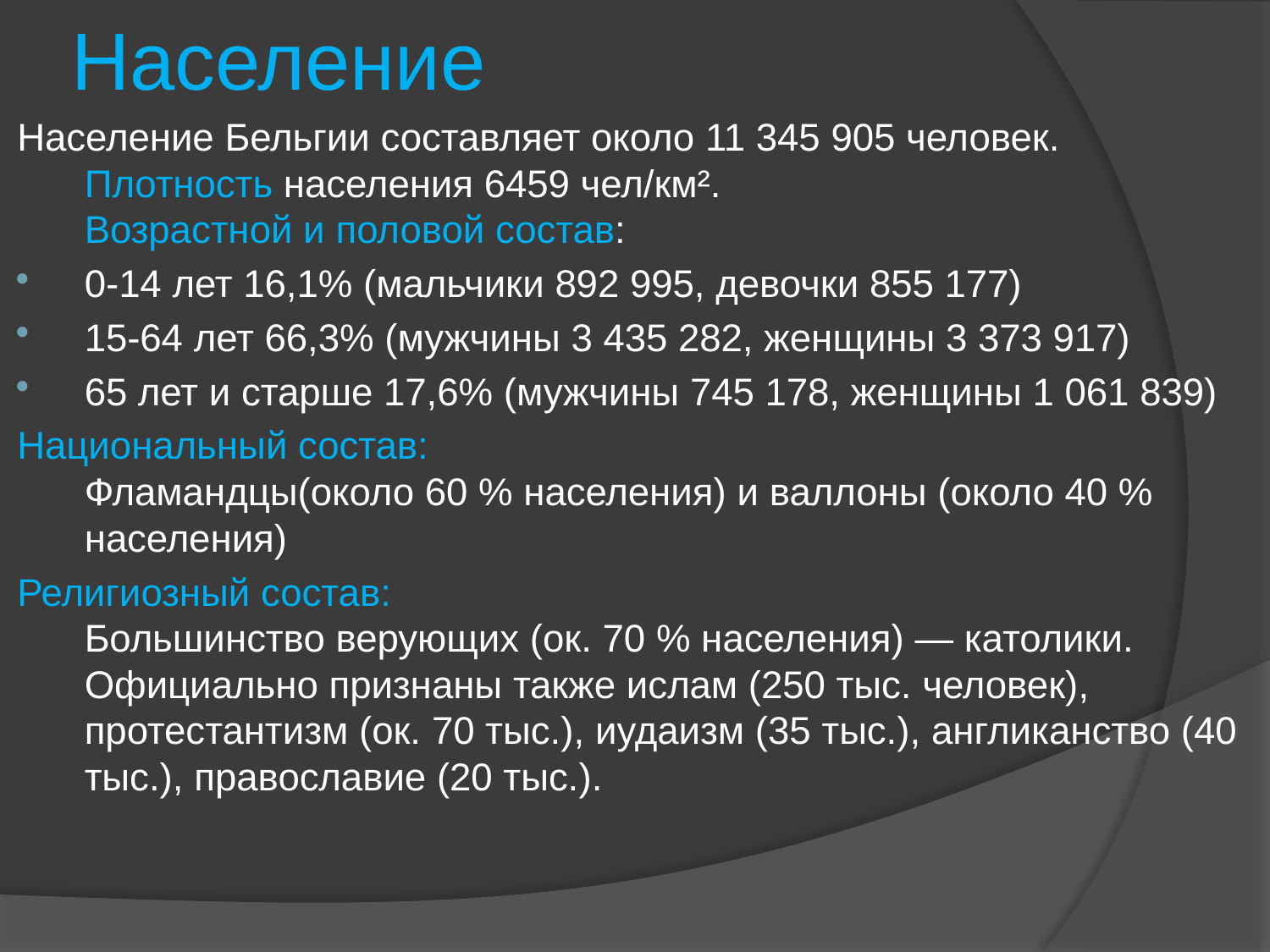

# Население
Население Бельгии составляет около 11 345 905 человек. Плотность населения 6459 чел/км².
Возрастной и половой состав:
0-14 лет 16,1% (мальчики 892 995, девочки 855 177)
15-64 лет 66,3% (мужчины 3 435 282, женщины 3 373 917)
65 лет и старше 17,6% (мужчины 745 178, женщины 1 061 839)
Национальный состав:
Фламандцы(около 60 % населения) и валлоны (около 40 % населения)
Религиозный состав:
Большинство верующих (ок. 70 % населения) — католики. Официально признаны также ислам (250 тыс. человек), протестантизм (ок. 70 тыс.), иудаизм (35 тыс.), англиканство (40 тыс.), православие (20 тыс.).